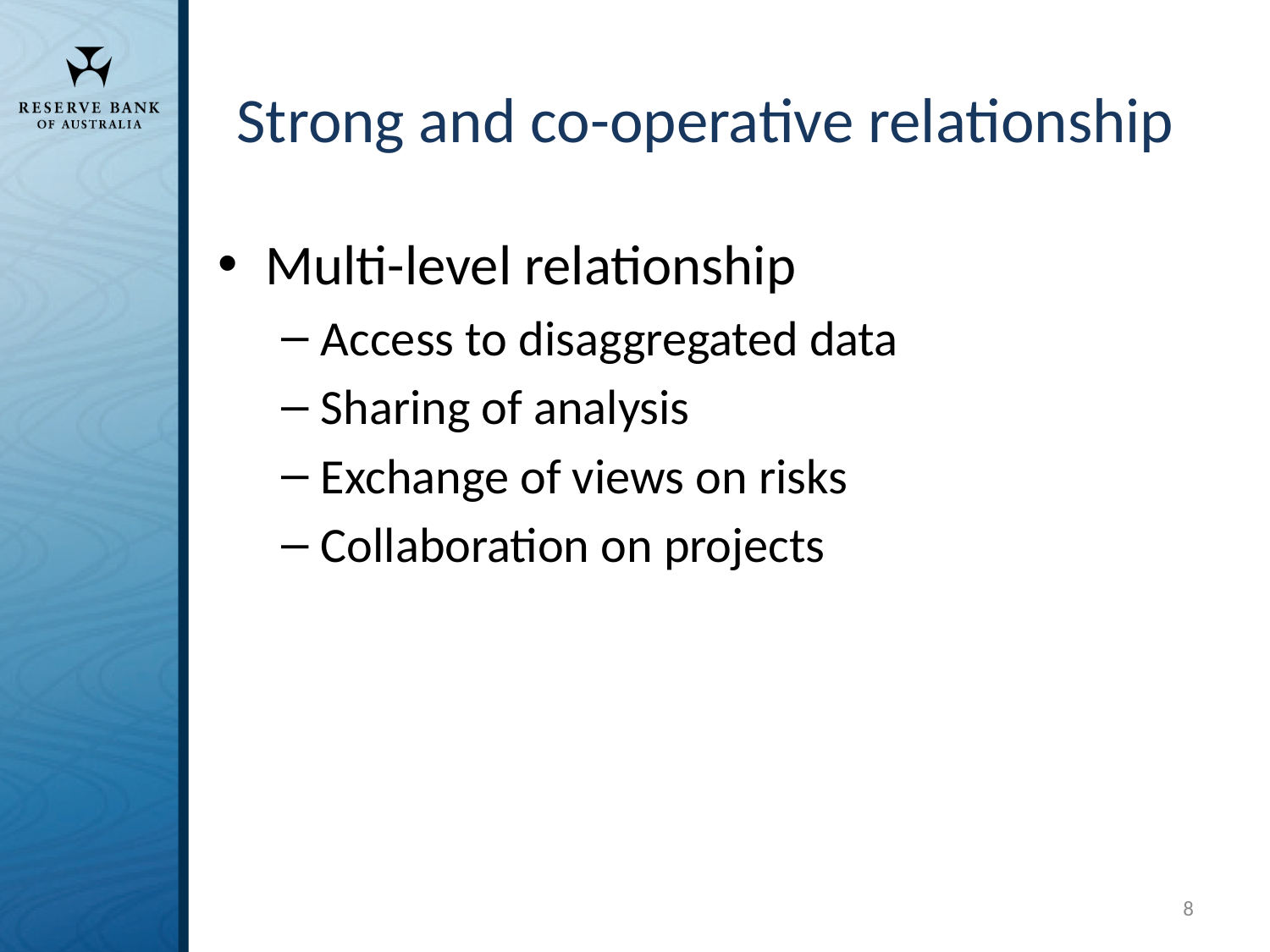

# Strong and co-operative relationship
Multi-level relationship
Access to disaggregated data
Sharing of analysis
Exchange of views on risks
Collaboration on projects
8